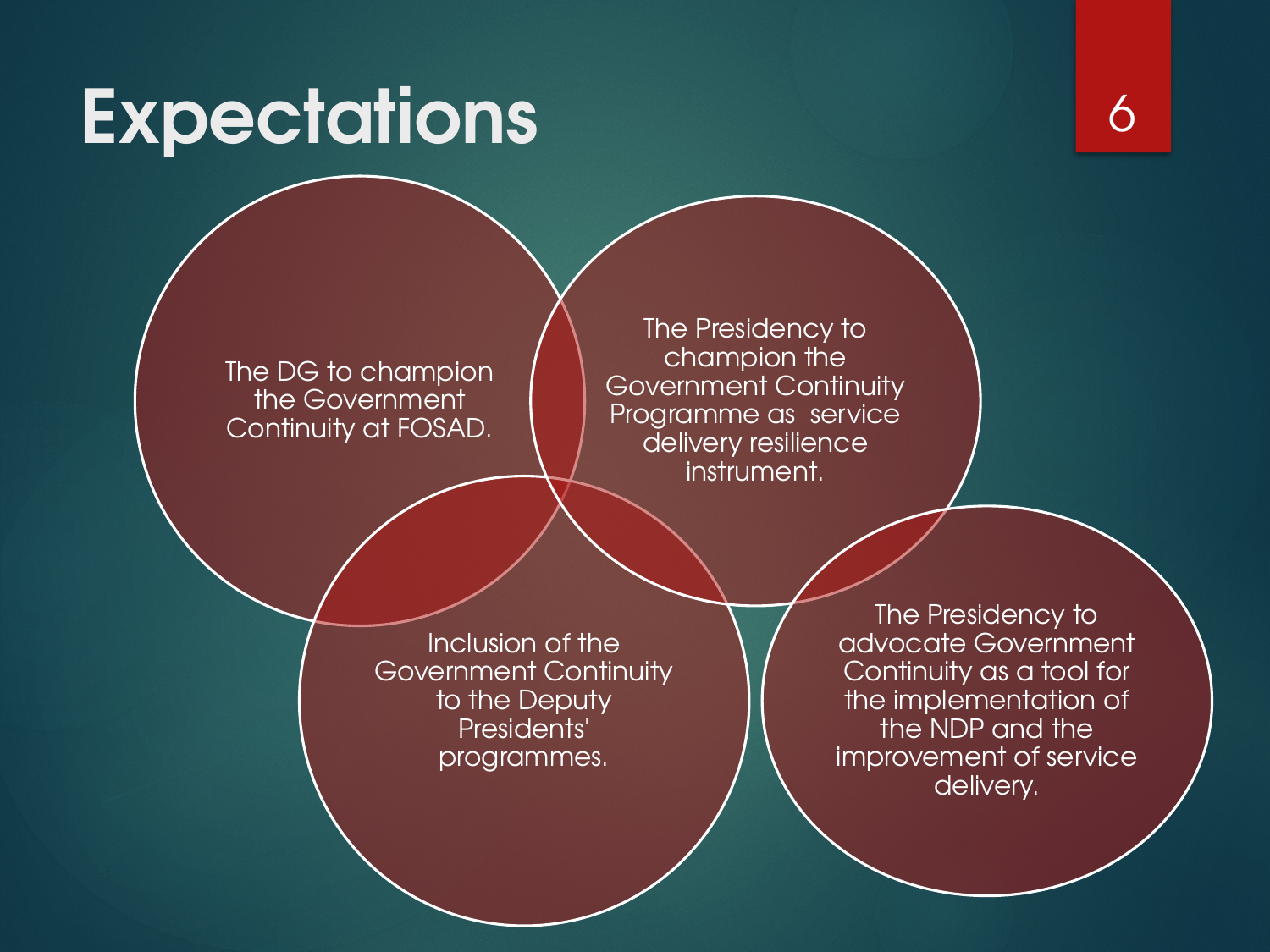

6
# Expectations
The DG to champion the Government Continuity at FOSAD.
Inclusion of the Government Continuity to the Deputy Presidents' programmes.
The Presidency to champion the Government Continuity Programme as  service delivery resilience instrument.
The Presidency to advocate Government Continuity as a tool for the implementation of the NDP and the improvement of service delivery.